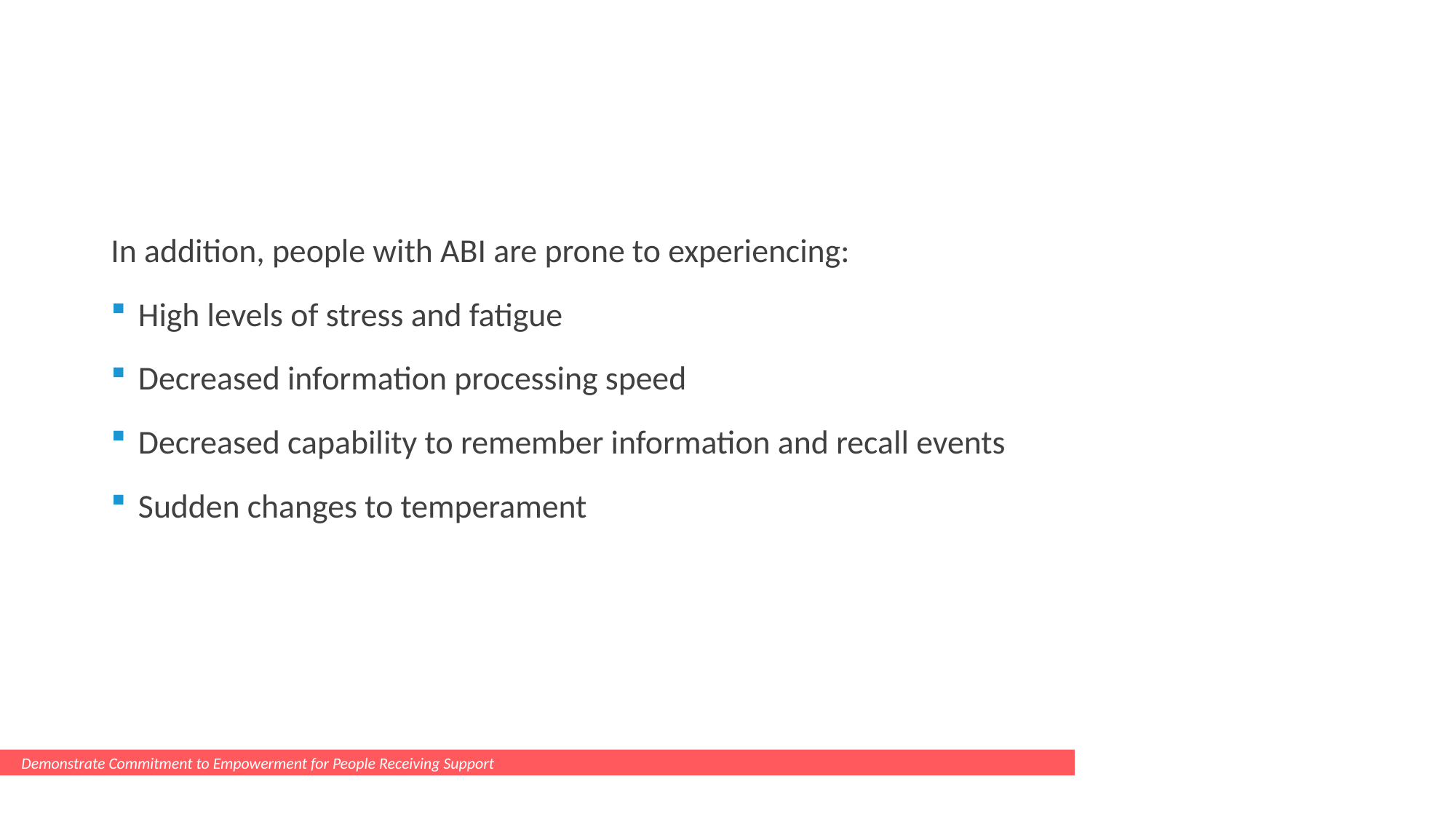

#
In addition, people with ABI are prone to experiencing:
High levels of stress and fatigue
Decreased information processing speed
Decreased capability to remember information and recall events
Sudden changes to temperament
Demonstrate Commitment to Empowerment for People Receiving Support